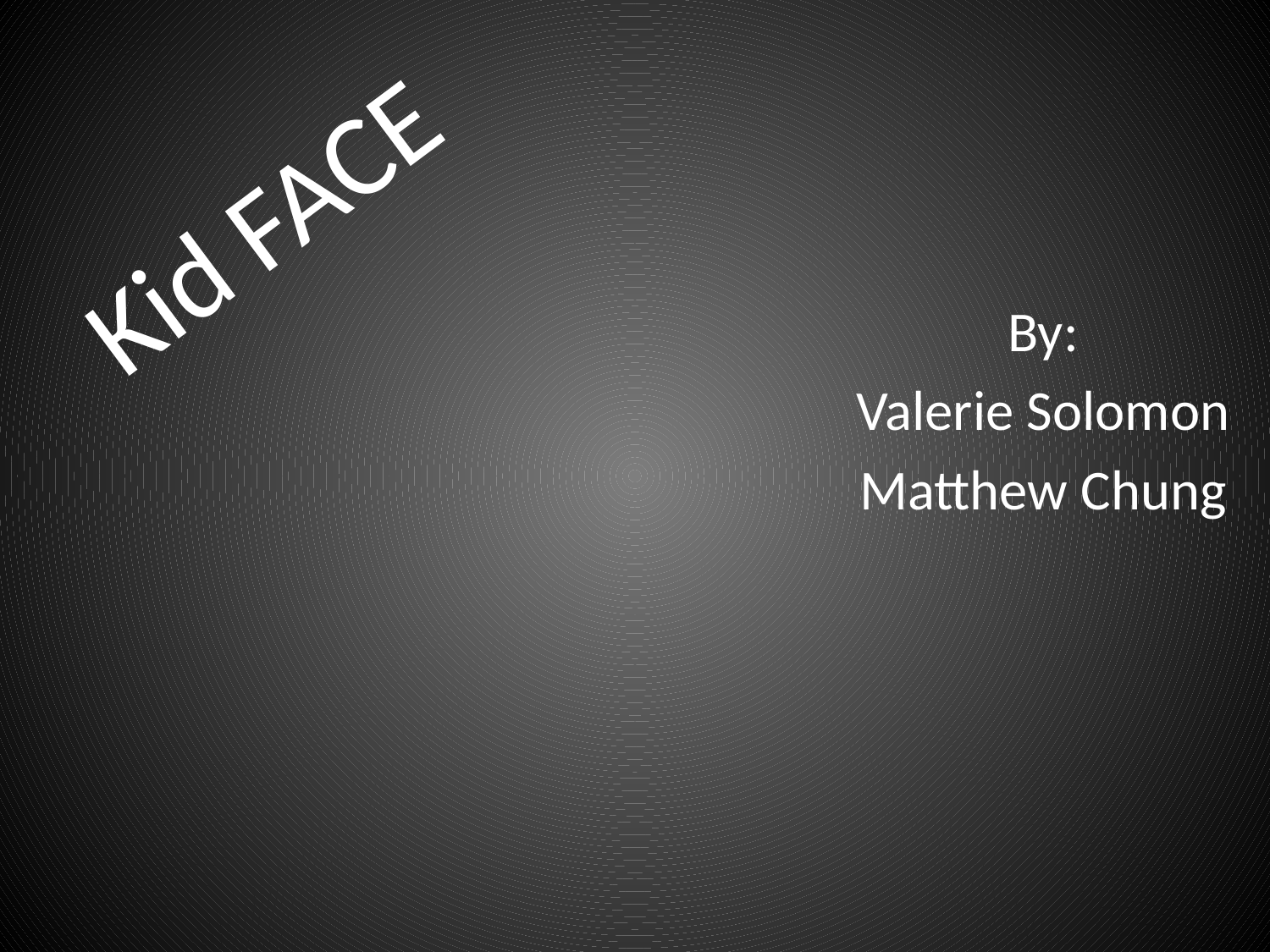

# Kid FACE
By:
Valerie Solomon
Matthew Chung